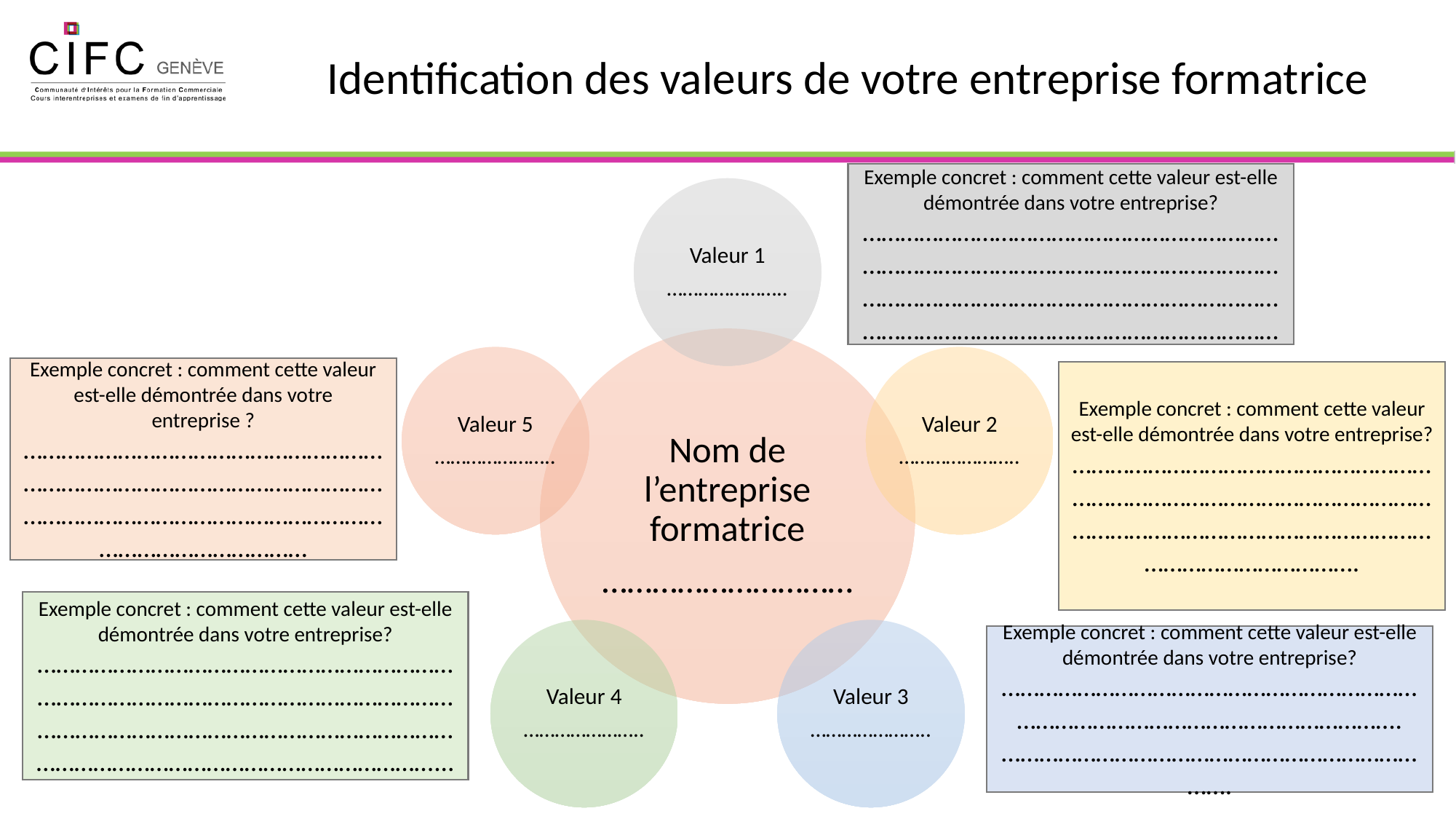

# Identification des valeurs de votre entreprise formatrice
Exemple concret : comment cette valeur est-elle démontrée dans votre entreprise?
…………………………………………………………………………………………………………………………………………………………………………………………………………………………………………
Nom de l’entreprise formatrice
…………………………
Valeur 1
…………………..
Valeur 2
…………………..
Valeur 3
…………………..
Valeur 4
…………………..
Valeur 5
…………………..
Exemple concret : comment cette valeur est-elle démontrée dans votre entreprise ?
……………………………………………………………………………………………………………………………………………………………………………………
Exemple concret : comment cette valeur est-elle démontrée dans votre entreprise?
…………………………………………………………………………………………………………………………………………………………………………………….
Exemple concret : comment cette valeur est-elle démontrée dans votre entreprise?
………………………………………………………………………………………………………………………………………………………………………………………………………………………………………...
Exemple concret : comment cette valeur est-elle démontrée dans votre entreprise?
……………………………………………………………………………………………………………….……………………………………………………………….
1